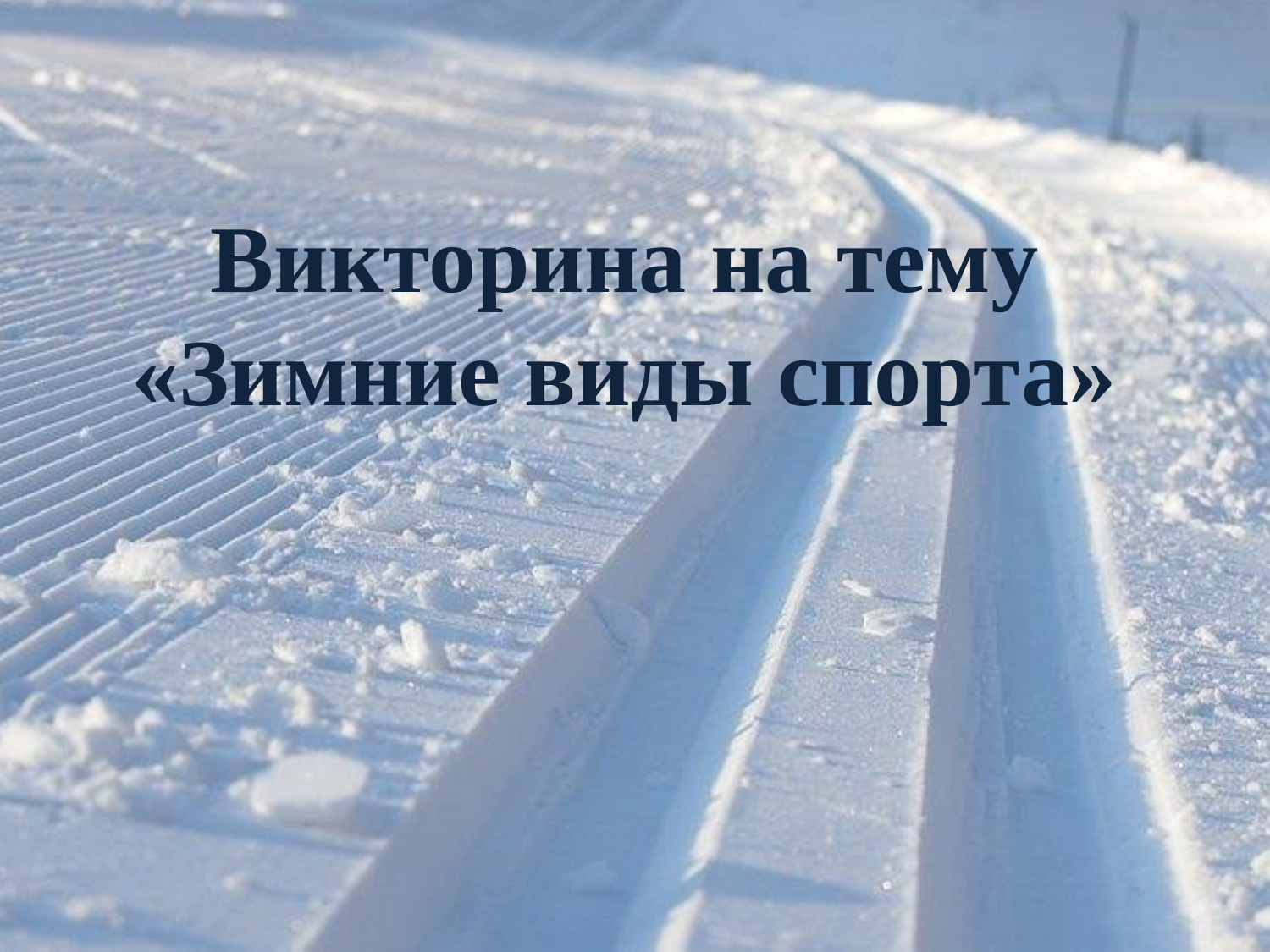

# Викторина на тему «Зимние виды спорта»